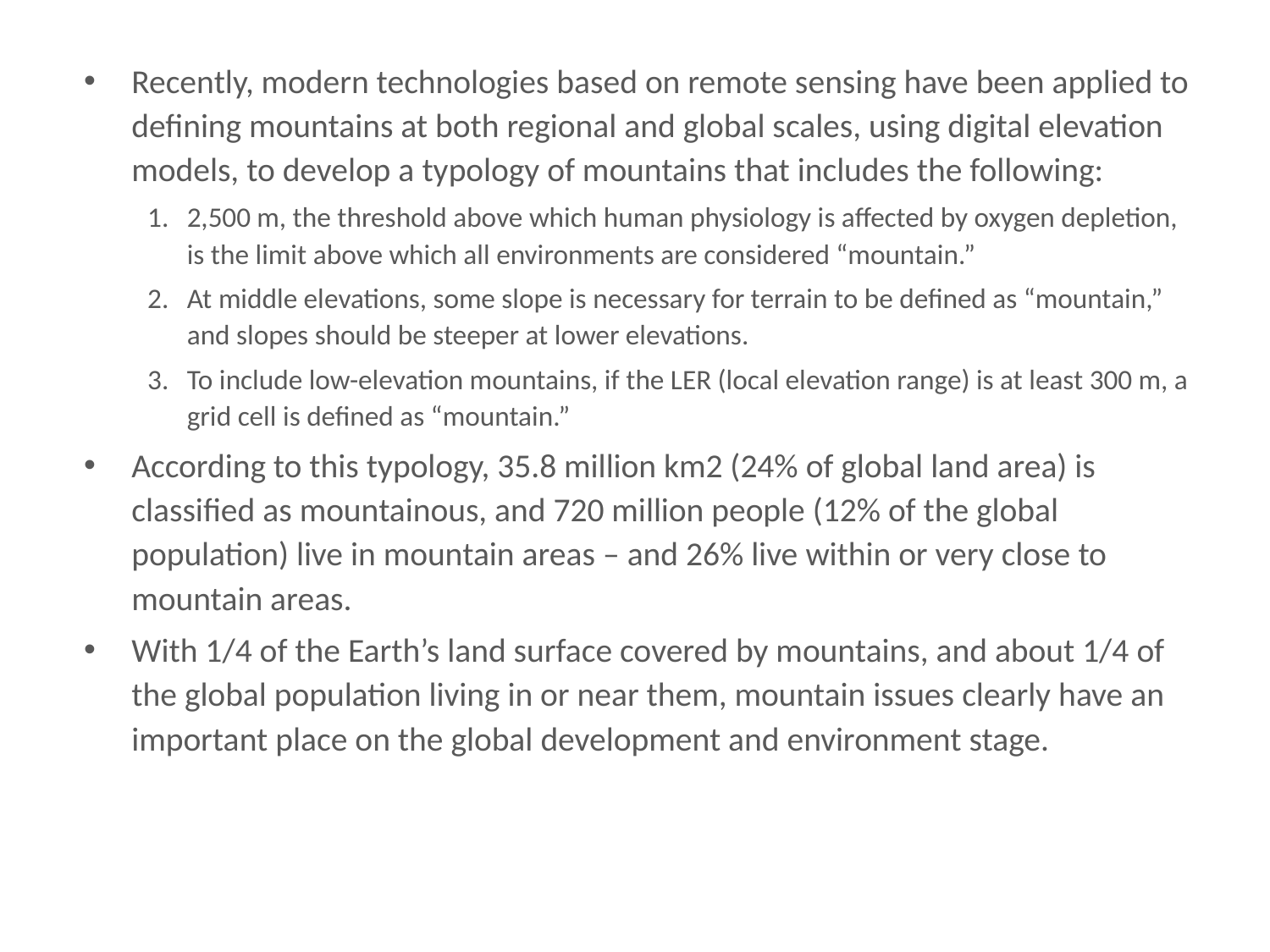

# Recently, modern technologies based on remote sensing have been applied to de...
Recently, modern technologies based on remote sensing have been applied to defining mountains at both regional and global scales, using digital elevation models, to develop a typology of mountains that includes the following:
2,500 m, the threshold above which human physiology is affected by oxygen depletion, is the limit above which all environments are considered “mountain.”
At middle elevations, some slope is necessary for terrain to be defined as “mountain,” and slopes should be steeper at lower elevations.
To include low-elevation mountains, if the LER (local elevation range) is at least 300 m, a grid cell is defined as “mountain.”
According to this typology, 35.8 million km2 (24% of global land area) is classified as mountainous, and 720 million people (12% of the global population) live in mountain areas – and 26% live within or very close to mountain areas.
With 1/4 of the Earth’s land surface covered by mountains, and about 1/4 of the global population living in or near them, mountain issues clearly have an important place on the global development and environment stage.